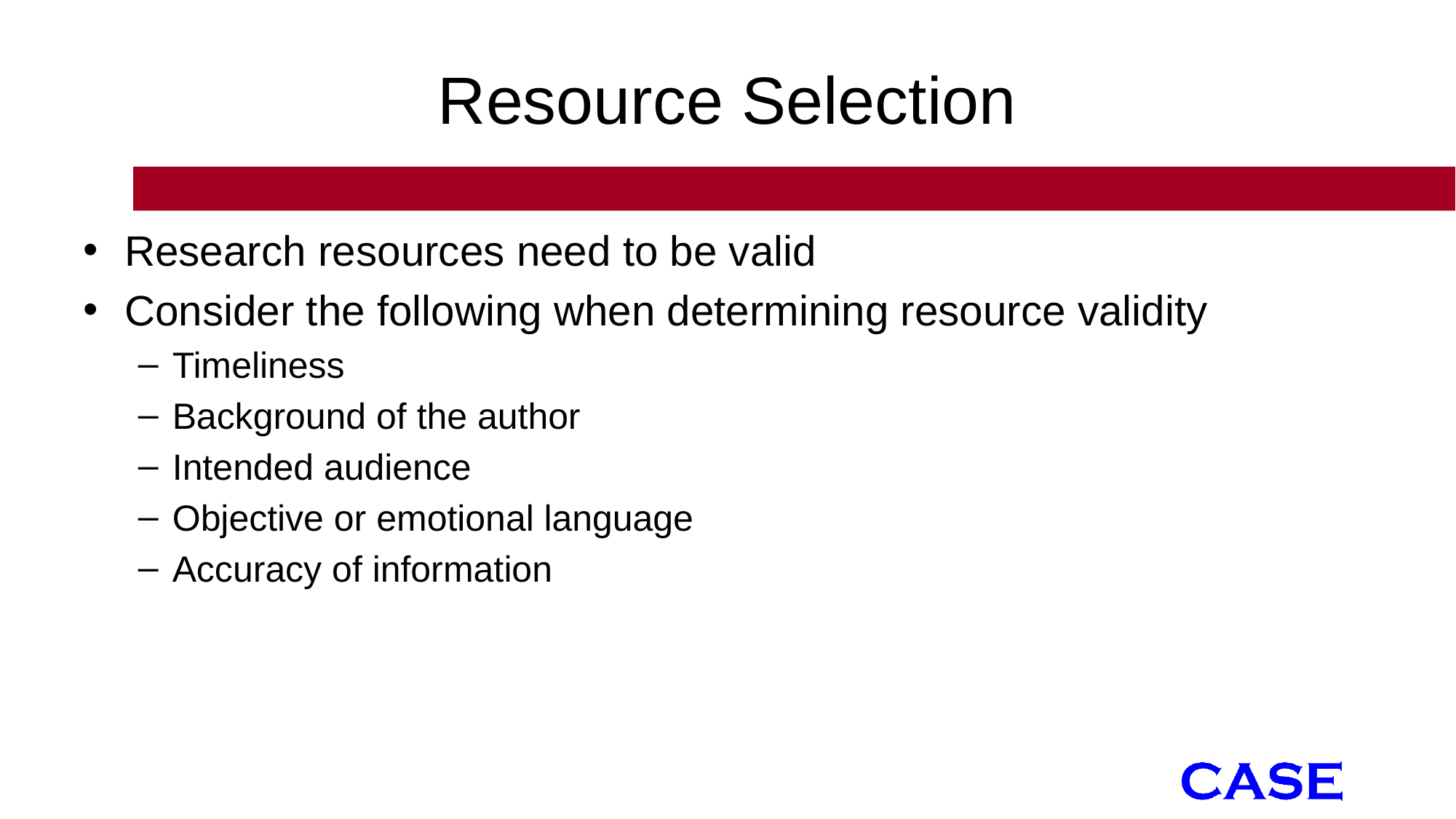

# Resource Selection
Research resources need to be valid
Consider the following when determining resource validity
Timeliness
Background of the author
Intended audience
Objective or emotional language
Accuracy of information